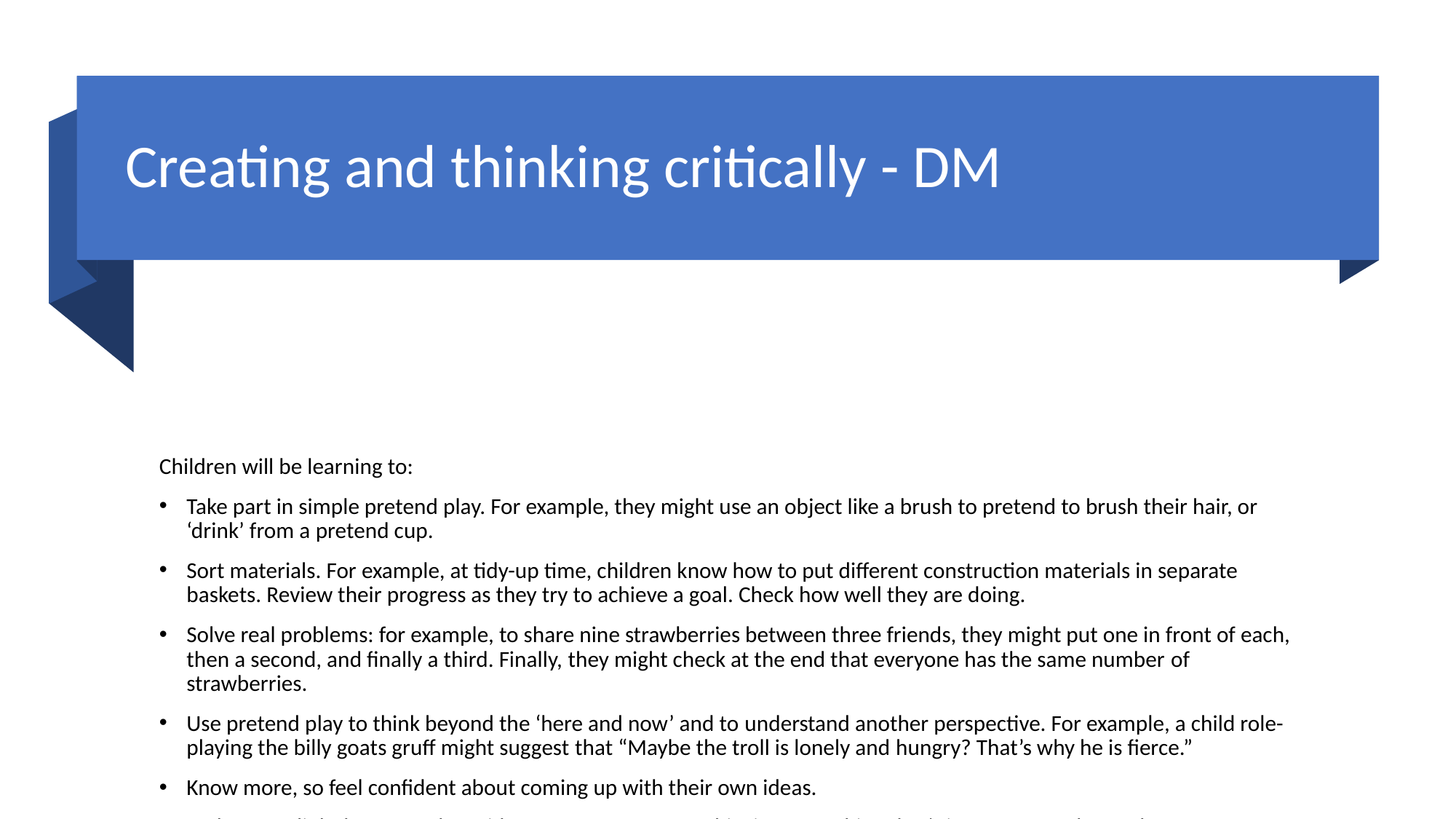

# Creating and thinking critically - DM

Children will be learning to:
Take part in simple pretend play. For example, they might use an object like a brush to pretend to brush their hair, or ‘drink’ from a pretend cup.
Sort materials. For example, at tidy-up time, children know how to put different construction materials in separate baskets. Review their progress as they try to achieve a goal. Check how well they are doing.
Solve real problems: for example, to share nine strawberries between three friends, they might put one in front of each, then a second, and finally a third. Finally, they might check at the end that everyone has the same number of strawberries.
Use pretend play to think beyond the ‘here and now’ and to understand another perspective. For example, a child role-playing the billy goats gruff might suggest that “Maybe the troll is lonely and hungry? That’s why he is fierce.”
Know more, so feel confident about coming up with their own ideas.
Make more links between those ideas. Concentrate on achieving something that’s important to them. They are increasingly able to control their attention and ignore distractions.